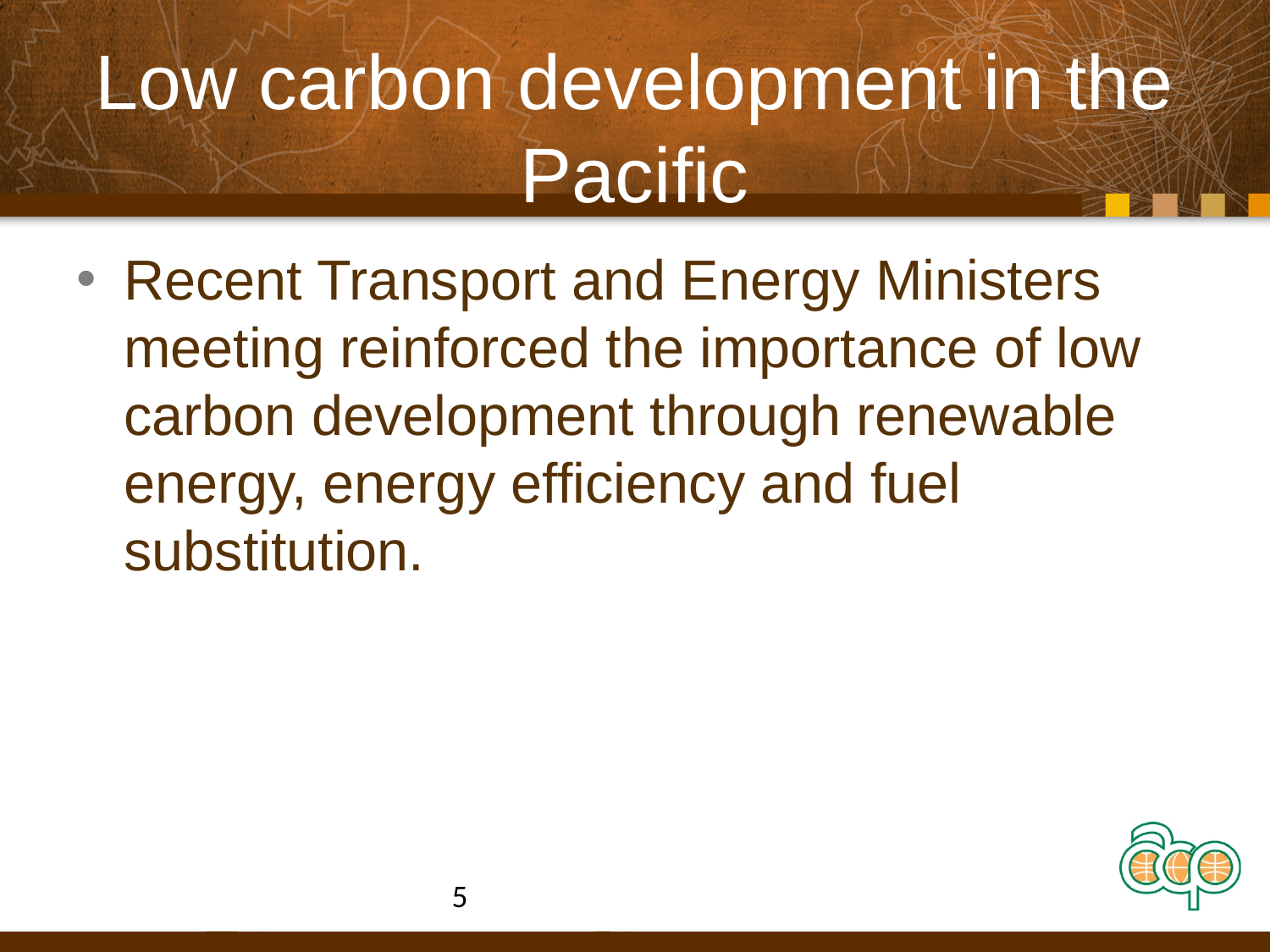

# Low carbon development in the Pacific
Recent Transport and Energy Ministers meeting reinforced the importance of low carbon development through renewable energy, energy efficiency and fuel substitution.
5